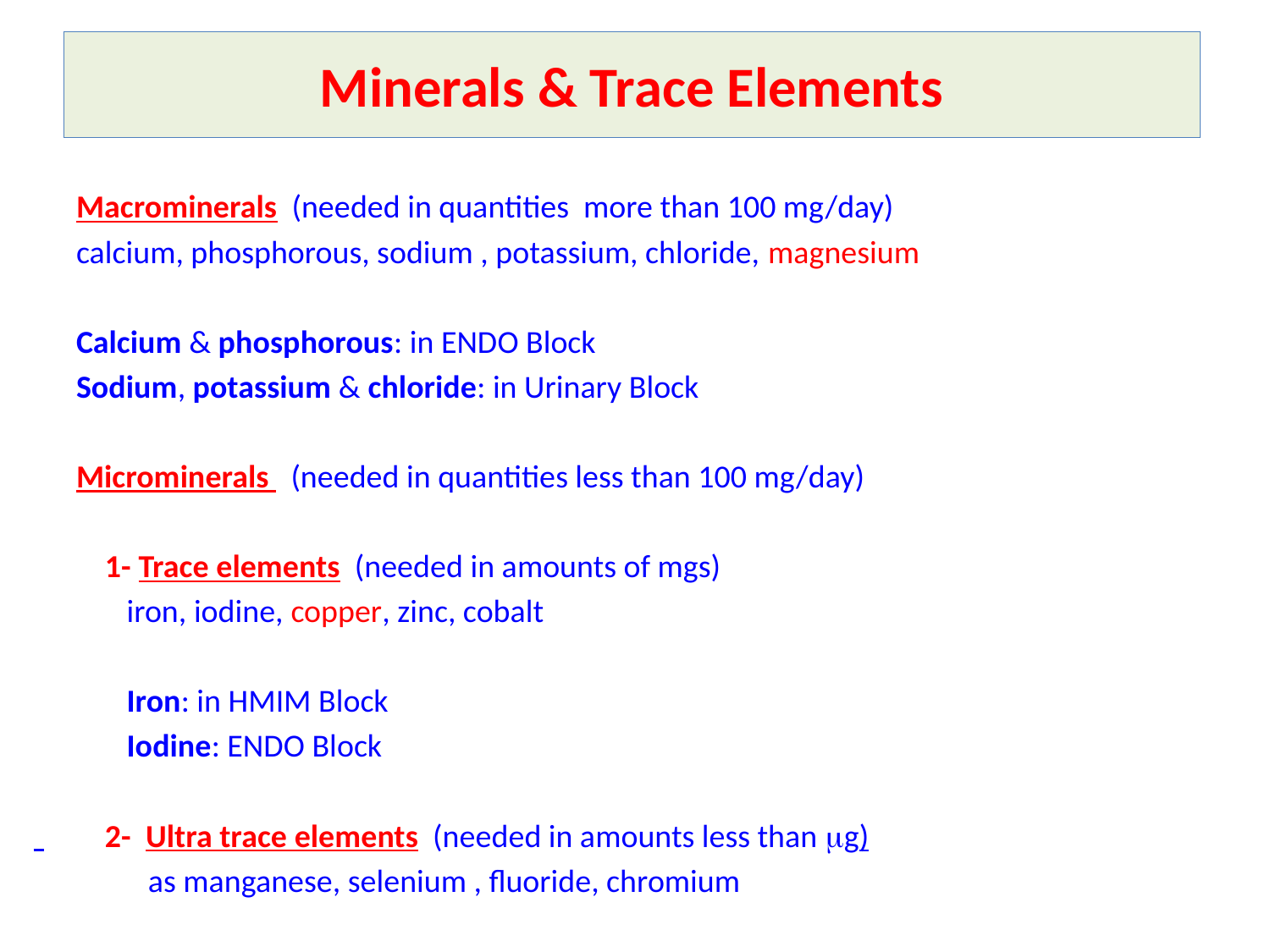

# Minerals & Trace Elements
Macrominerals  (needed in quantities  more than 100 mg/day)
calcium, phosphorous, sodium , potassium, chloride, magnesium

Calcium & phosphorous: in ENDO Block
Sodium, potassium & chloride: in Urinary Block

Microminerals   (needed in quantities less than 100 mg/day)

    1- Trace elements  (needed in amounts of mgs)
       iron, iodine, copper, zinc, cobalt

       Iron: in HMIM Block
       Iodine: ENDO Block

    2-  Ultra trace elements  (needed in amounts less than μg)
          as manganese, selenium , fluoride, chromium